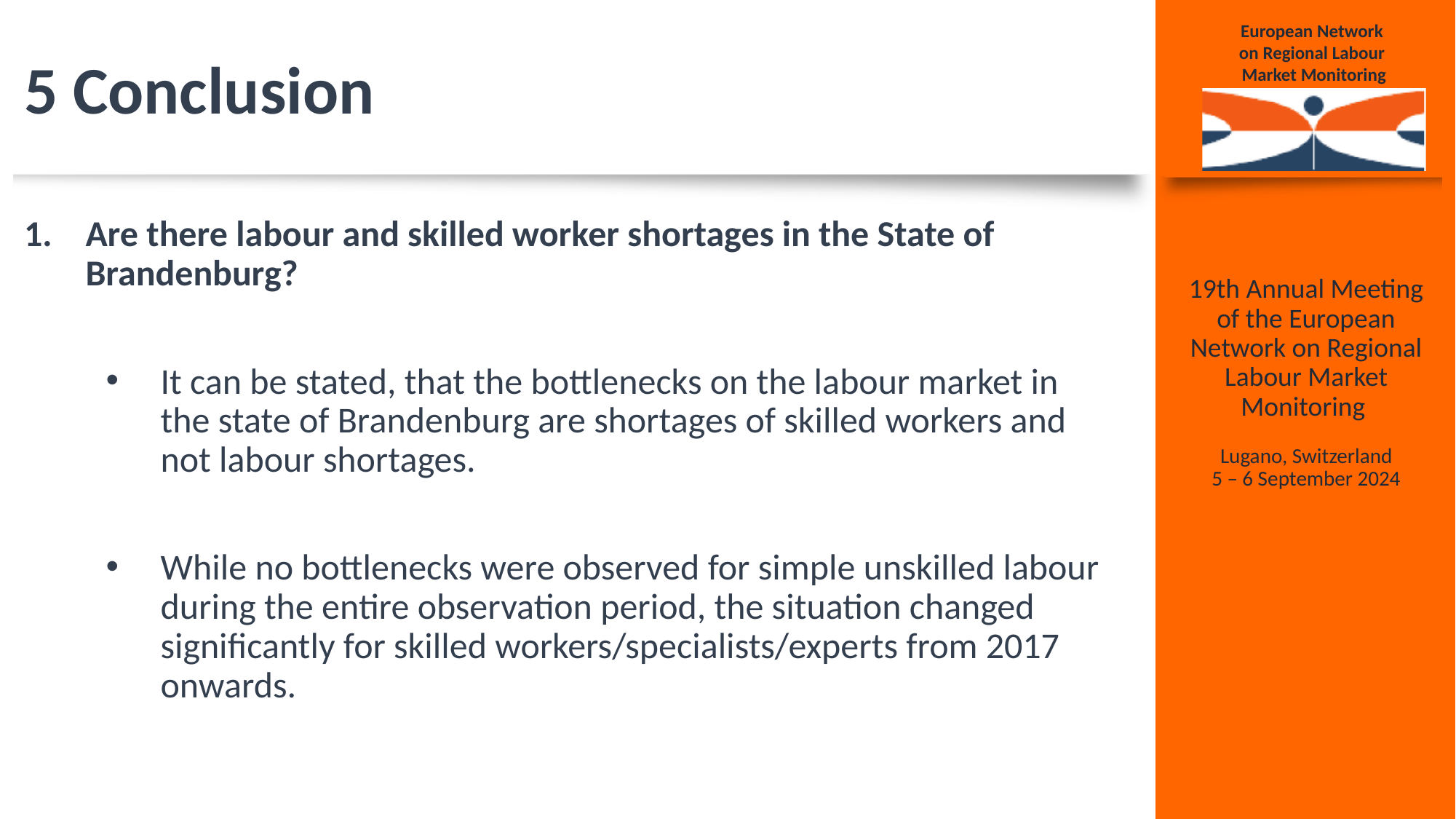

# 5 Conclusion
Are there labour and skilled worker shortages in the State of Brandenburg?

It can be stated, that the bottlenecks on the labour market in the state of Brandenburg are shortages of skilled workers and not labour shortages.

While no bottlenecks were observed for simple unskilled labour during the entire observation period, the situation changed significantly for skilled workers/specialists/experts from 2017 onwards.